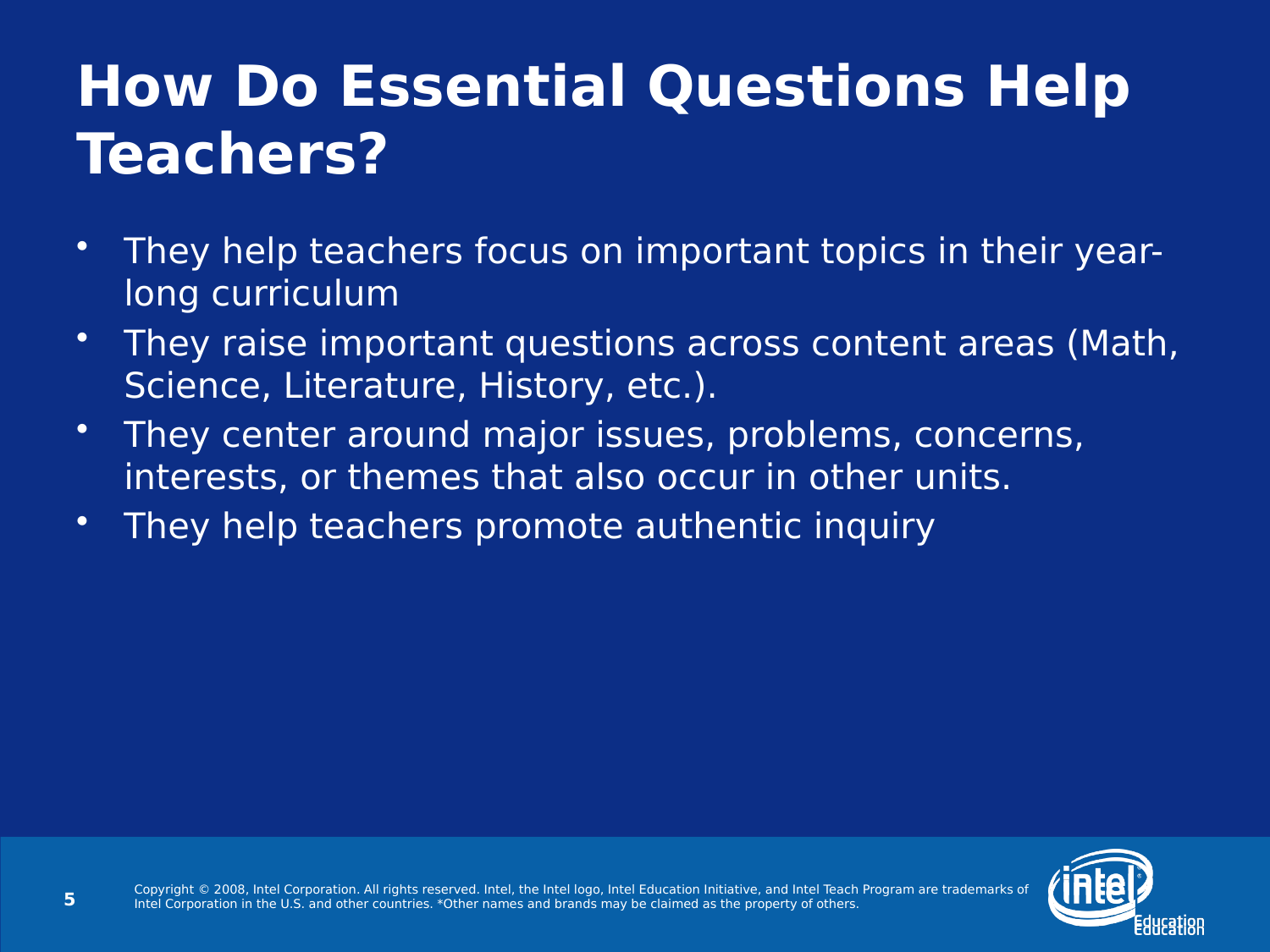

# How Do Essential Questions Help Teachers?
They help teachers focus on important topics in their year-long curriculum
They raise important questions across content areas (Math, Science, Literature, History, etc.).
They center around major issues, problems, concerns, interests, or themes that also occur in other units.
They help teachers promote authentic inquiry

5